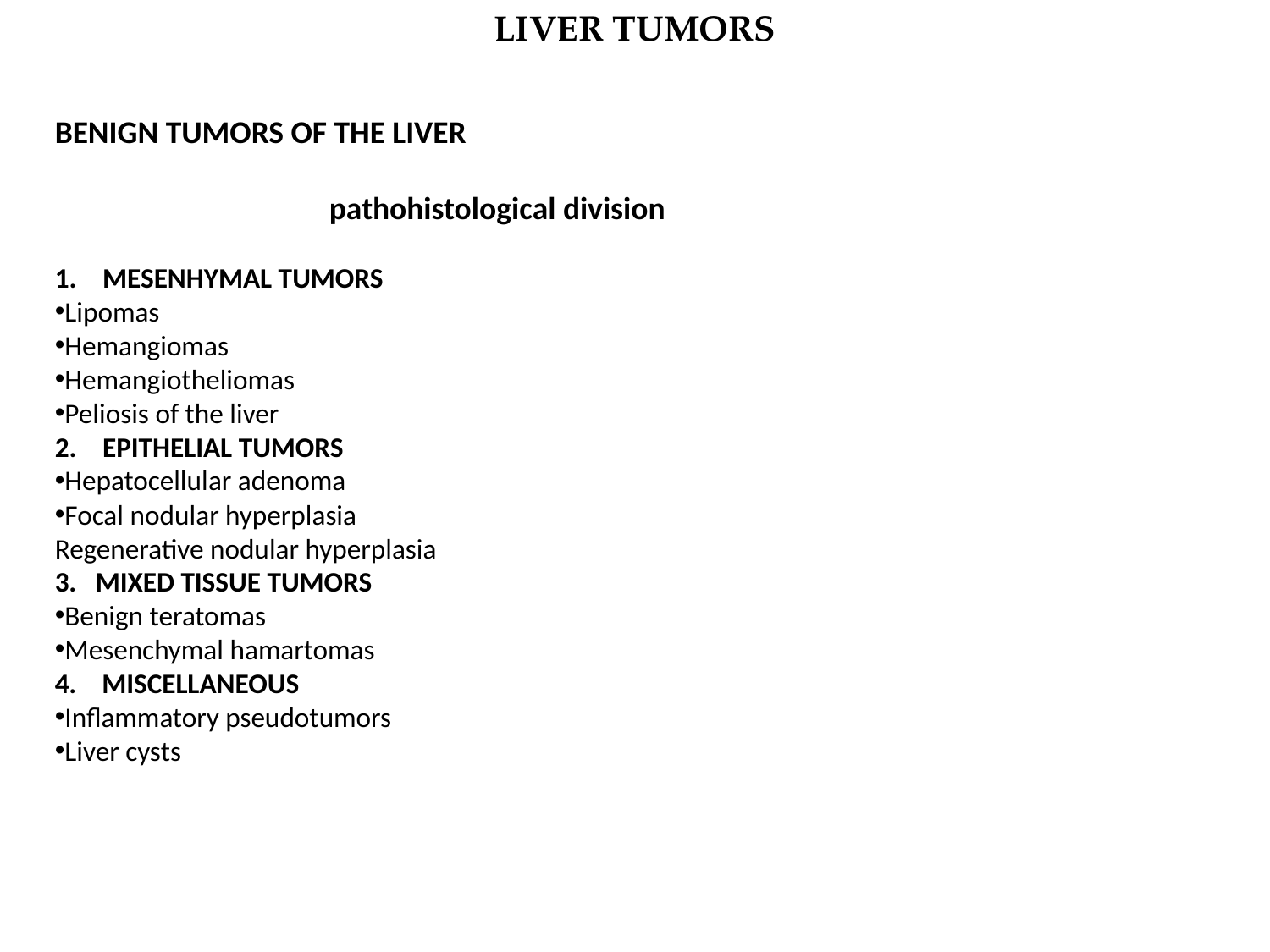

LIVER TUMORS
BENIGN TUMORS OF THE LIVER

pathohistological division

MESENHYMAL TUMORS
Lipomas
Hemangiomas
Hemangiotheliomas
Peliosis of the liver
EPITHELIAL TUMORS
Hepatocellular adenoma
Focal nodular hyperplasia
Regenerative nodular hyperplasia
3.   MIXED TISSUE TUMORS
Benign teratomas
Mesenchymal hamartomas
4.    MISCELLANEOUS
Inflammatory pseudotumors
Liver cysts